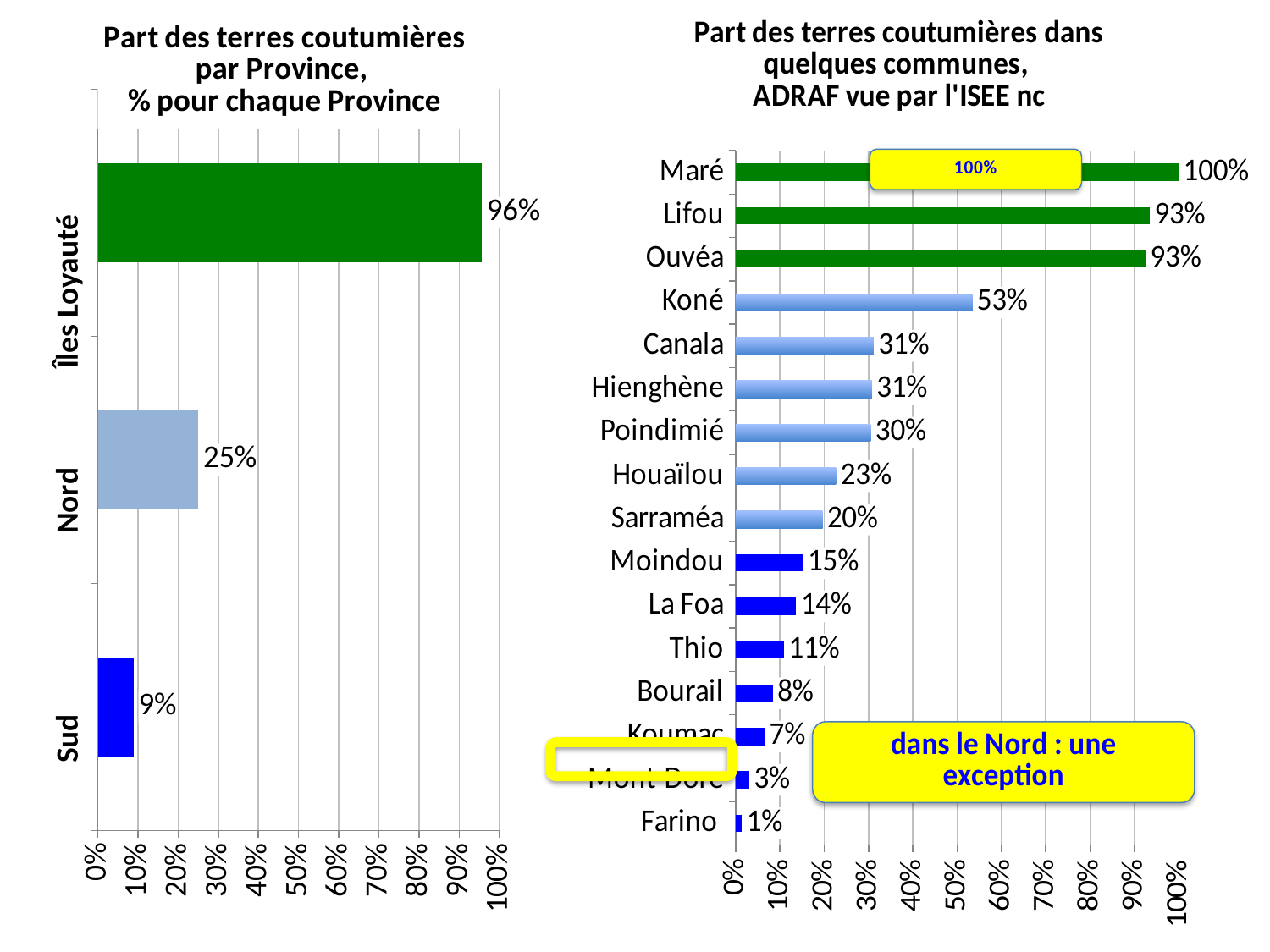

### Chart: Part des terres coutumières dans quelques communes,
ADRAF vue par l'ISEE nc

| Category | Part des terres coutumières (%) |
|---|---|
| Farino  | 0.0144801764583333 |
| Mont-Dore | 0.03136110437014 |
| Koumac | 0.0656764168727273 |
| Bourail | 0.0840537474548646 |
| Thio | 0.109560796140738 |
| La Foa | 0.13686302174569 |
| Moindou | 0.152552030910221 |
| Sarraméa | 0.196453338000446 |
| Houaïlou | 0.226631525334893 |
| Poindimié | 0.304758254657555 |
| Hienghène | 0.307765200177769 |
| Canala | 0.311628056690221 |
| Koné | 0.534020833003212 |
| Ouvéa | 0.925132475397426 |
| Lifou | 0.934901830834231 |
| Maré | 1.002384291725105 |

### Chart: Part des terres coutumières par Province,
% pour chaque Province

| Category | Part des terres coutumières (%) |
|---|---|
| Sud  | 0.0892112609134644 |
| Nord  | 0.250857015355281 |
| Îles Loyauté | 0.956110858700591 |